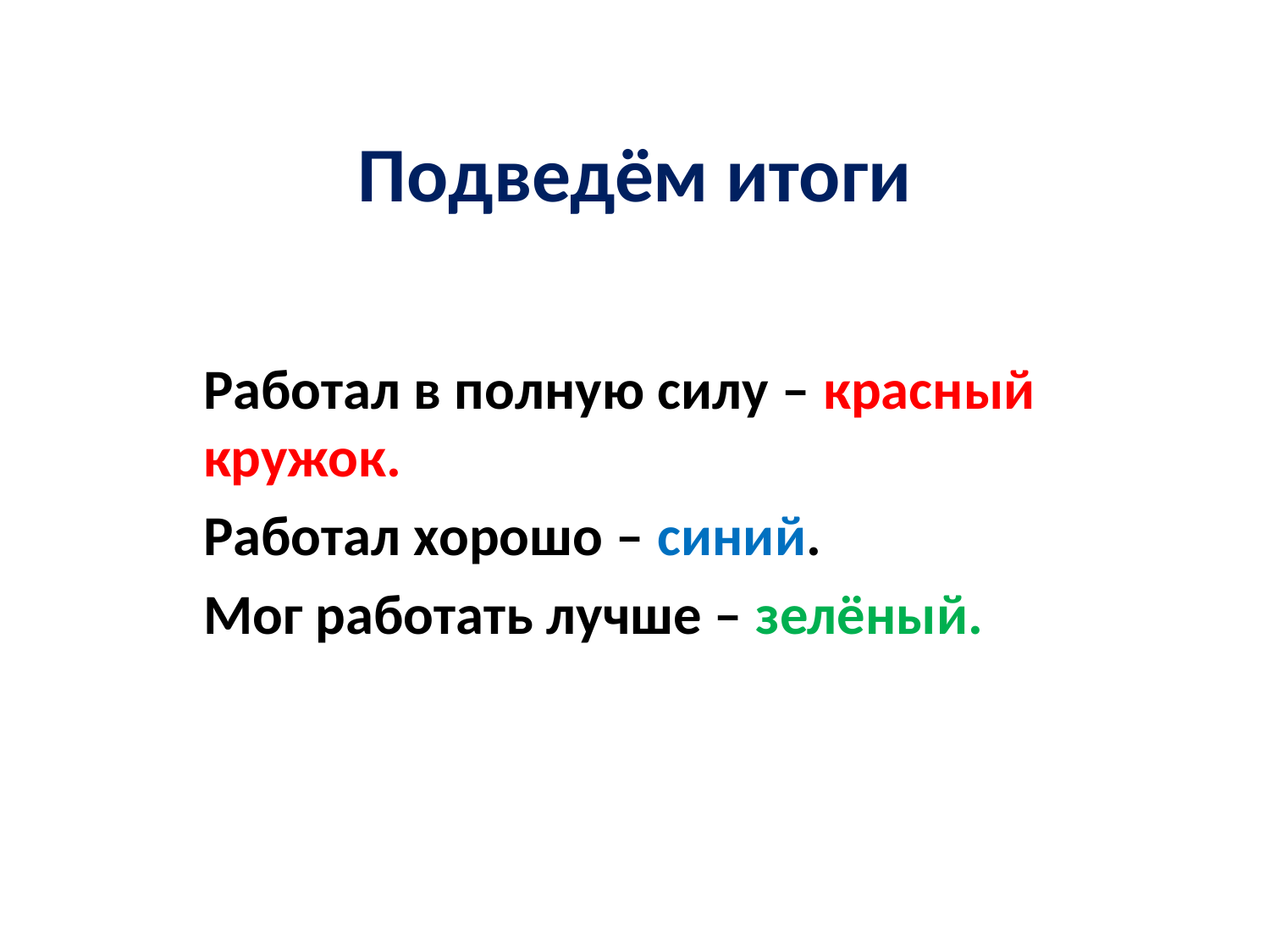

# Подведём итоги
Работал в полную силу – красный кружок.
Работал хорошо – синий.
Мог работать лучше – зелёный.